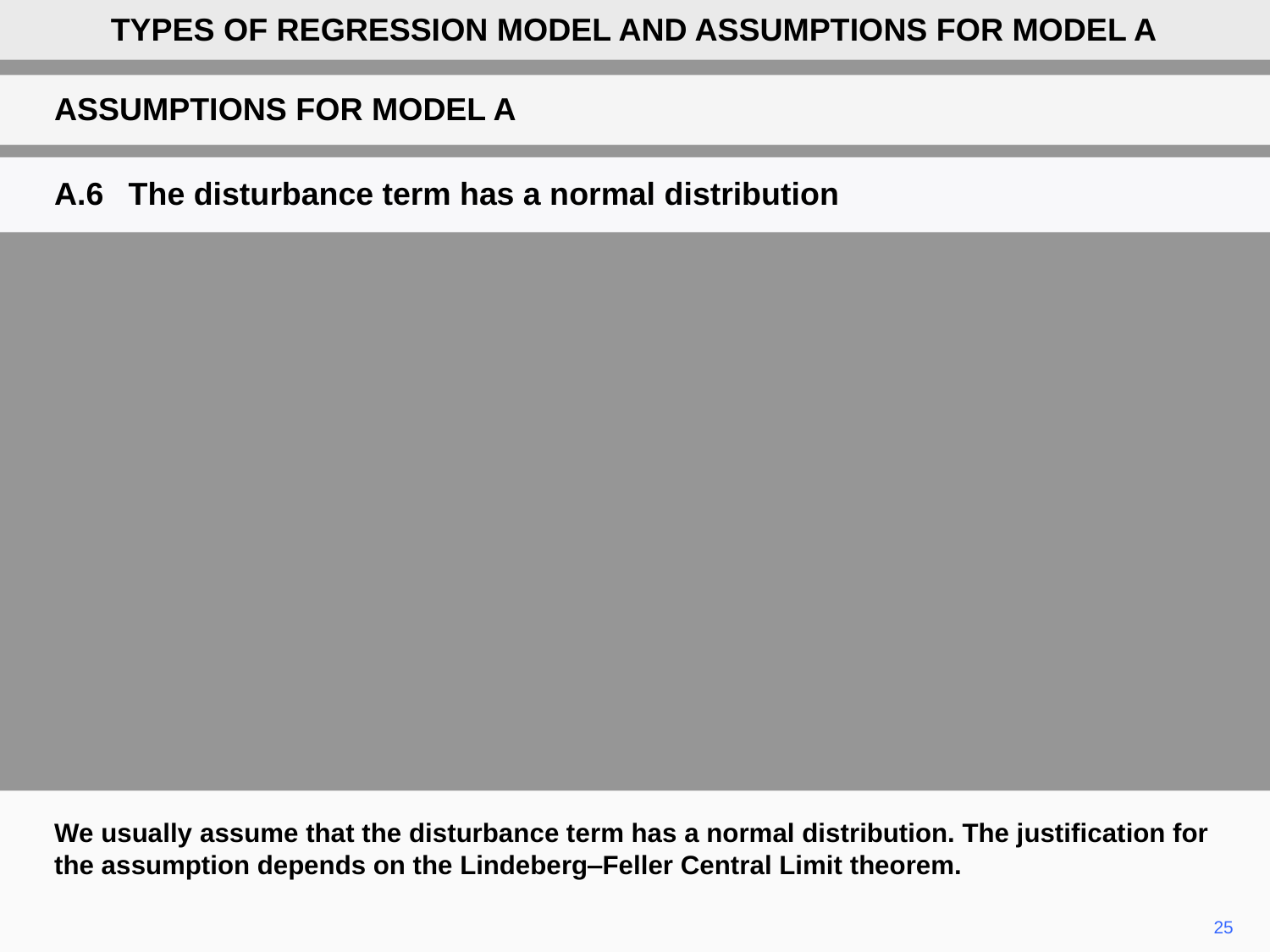

TYPES OF REGRESSION MODEL AND ASSUMPTIONS FOR MODEL A

ASSUMPTIONS FOR MODEL A

A.6	The disturbance term has a normal distribution

We usually assume that the disturbance term has a normal distribution. The justification for the assumption depends on the Lindeberg‒Feller Central Limit theorem.
	25